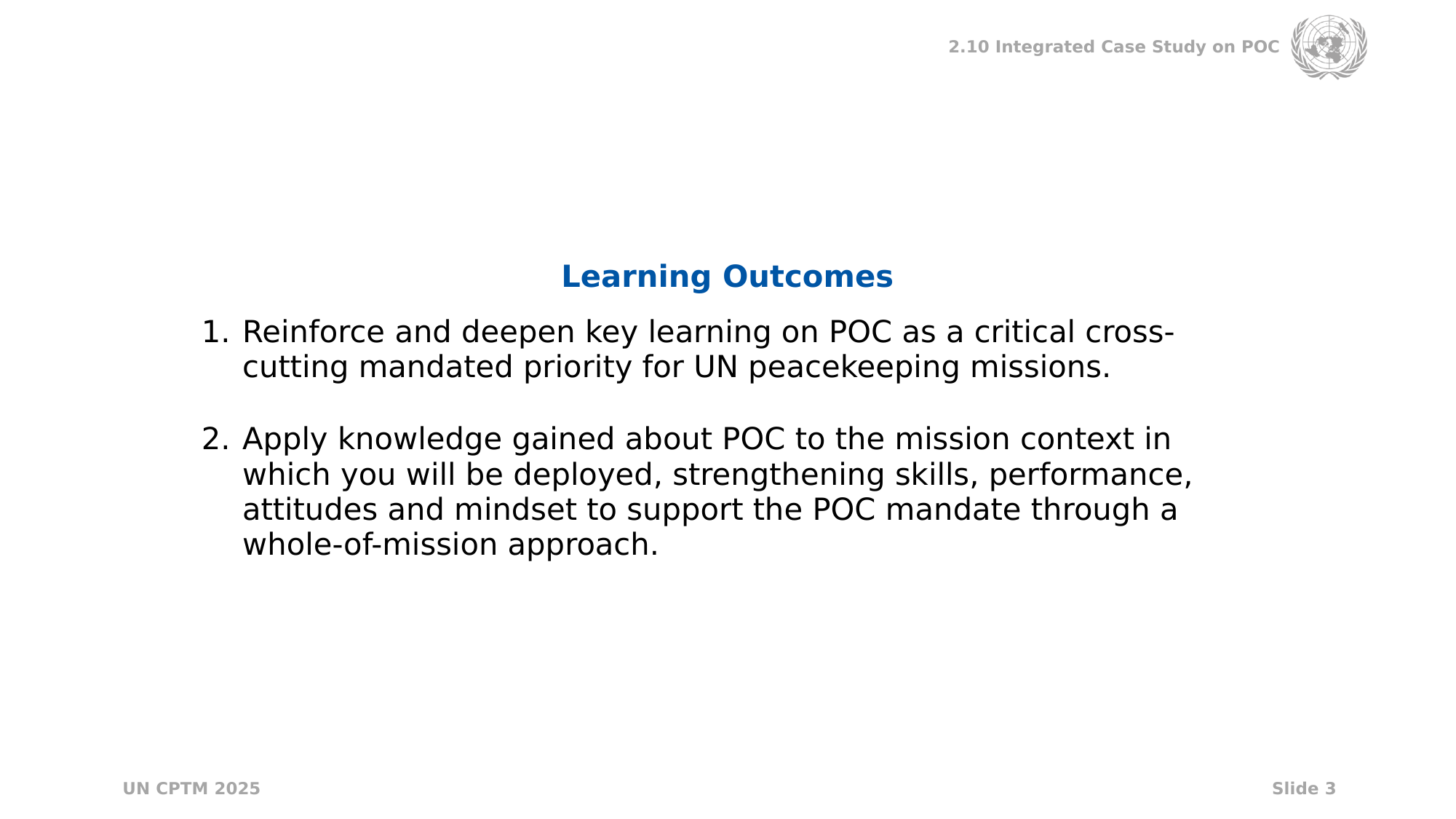

| Learning Outcomes |
| --- |
| Reinforce and deepen key learning on POC as a critical cross-cutting mandated priority for UN peacekeeping missions. Apply knowledge gained about POC to the mission context in which you will be deployed, strengthening skills, performance, attitudes and mindset to support the POC mandate through a whole-of-mission approach. |